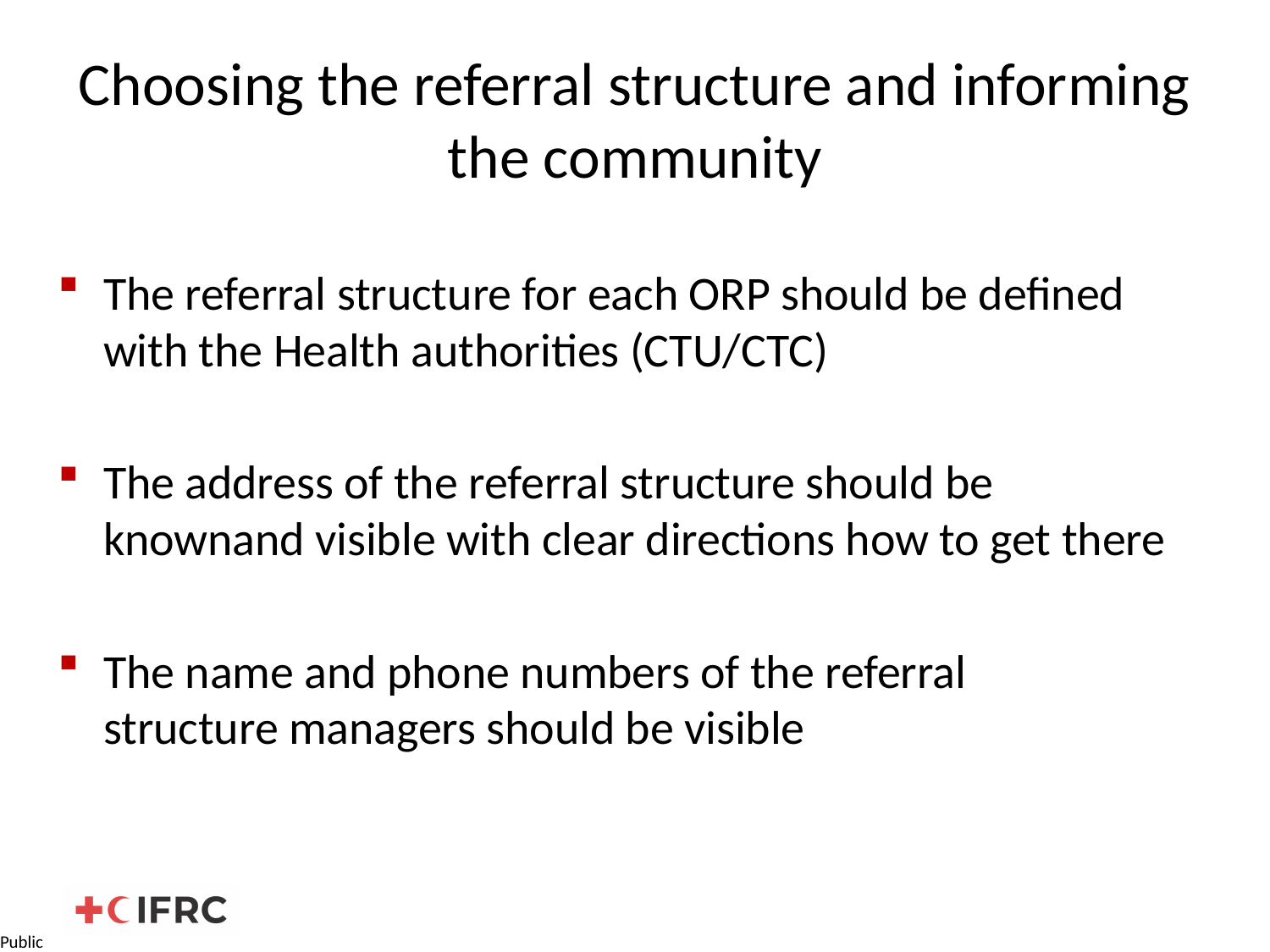

# Choosing the referral structure and informing the community
The referral structure for each ORP should be defined with the Health authorities (CTU/CTC)

The address of the referral structure should be knownand visible with clear directions how to get there

The name and phone numbers of the referral
structure managers should be visible